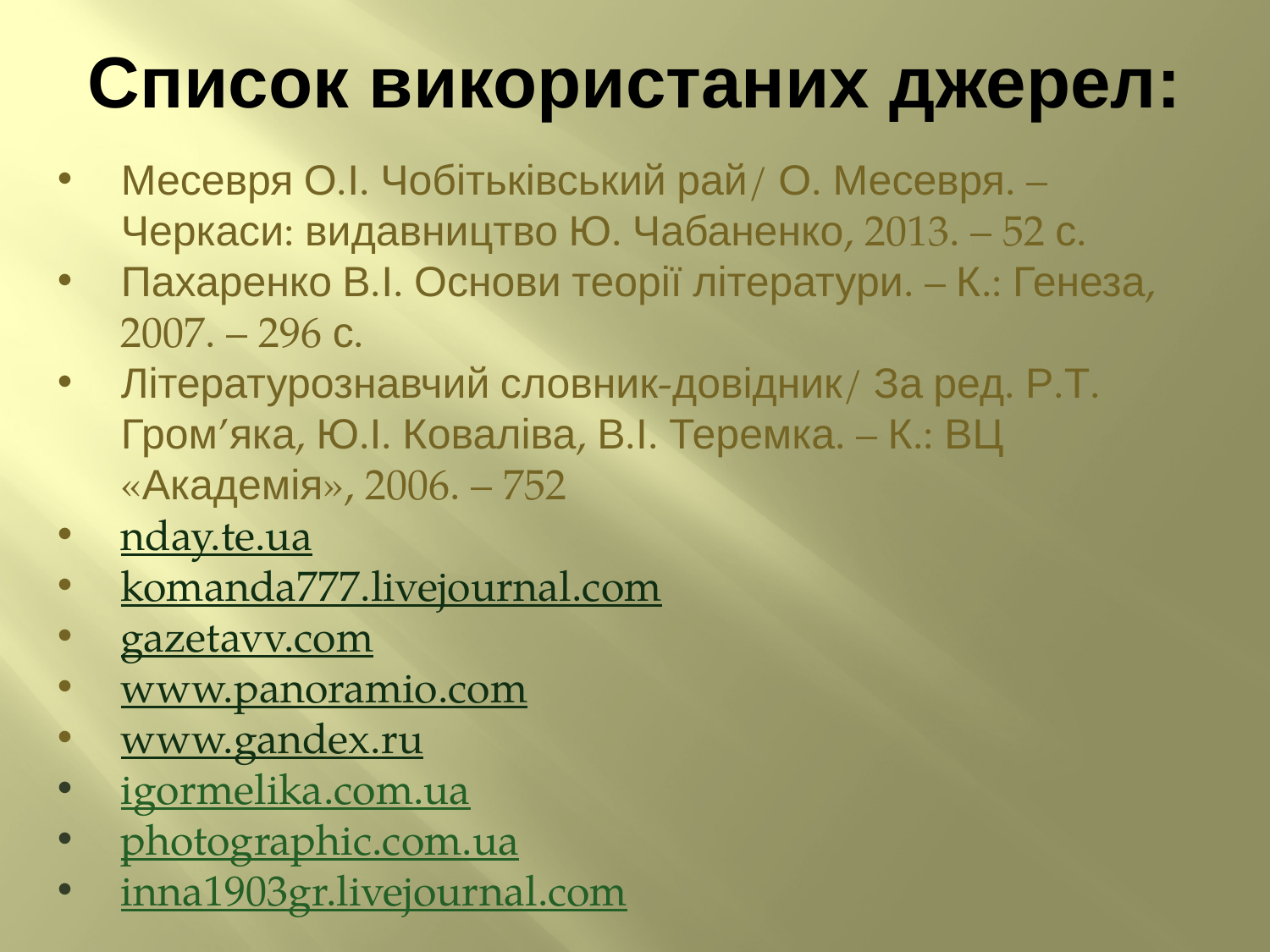

# Список використаних джерел:
Месевря О.І. Чобітьківський рай/ О. Месевря. – Черкаси: видавництво Ю. Чабаненко, 2013. – 52 с.
Пахаренко В.І. Основи теорії літератури. – К.: Генеза, 2007. – 296 с.
Літературознавчий словник-довідник/ За ред. Р.Т. Гром’яка, Ю.І. Коваліва, В.І. Теремка. – К.: ВЦ «Академія», 2006. – 752
nday.te.ua
komanda777.livejournal.com
gazetavv.com
www.panoramio.com
www.gandex.ru
igormelika.com.ua
photographic.com.ua
inna1903gr.livejournal.com